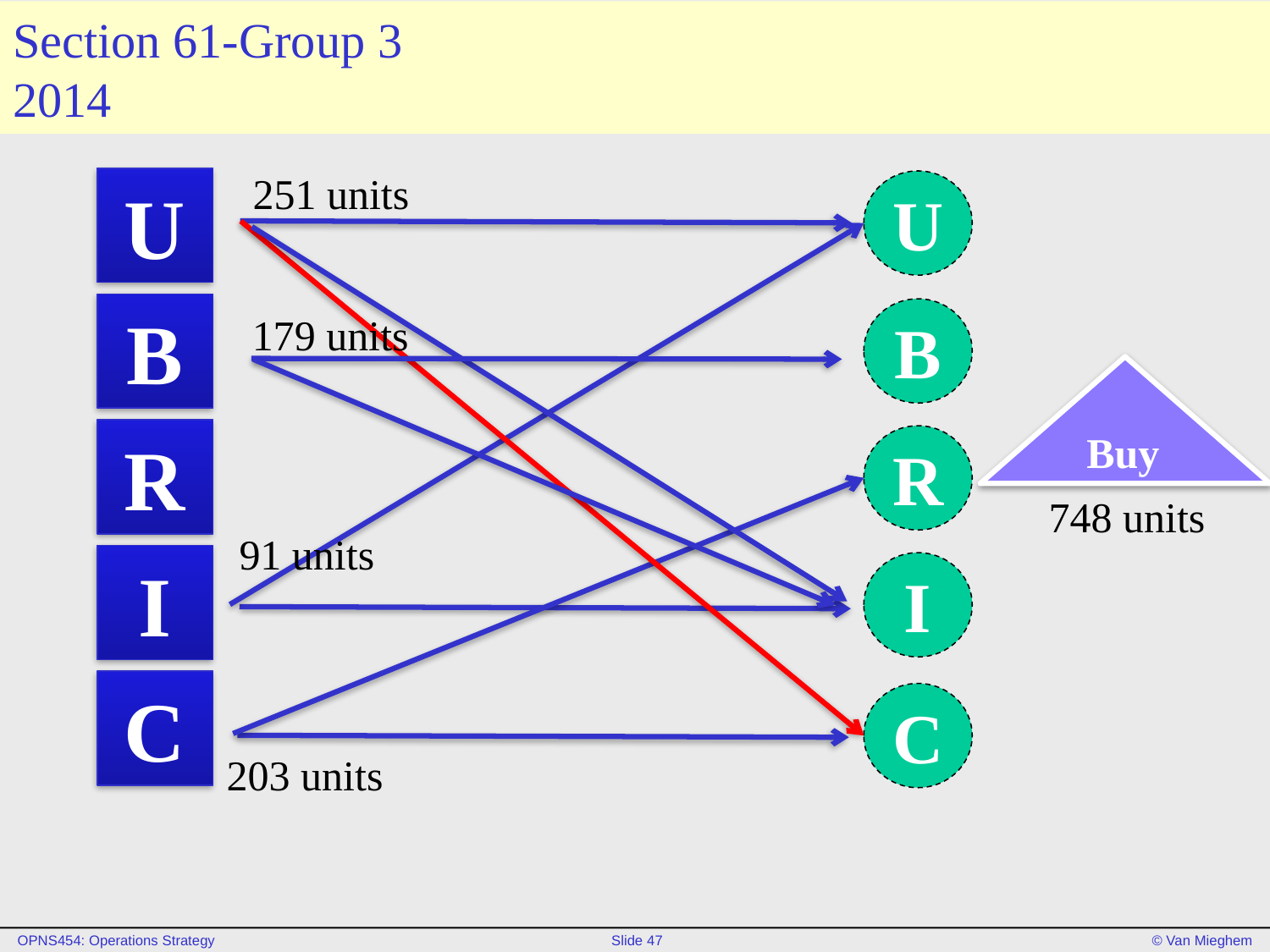

# Section 61-Group 3 2014
251 units
U
U
B
B
179 units
  Buy
748 units
R
R
91 units
I
I
C
C
203 units